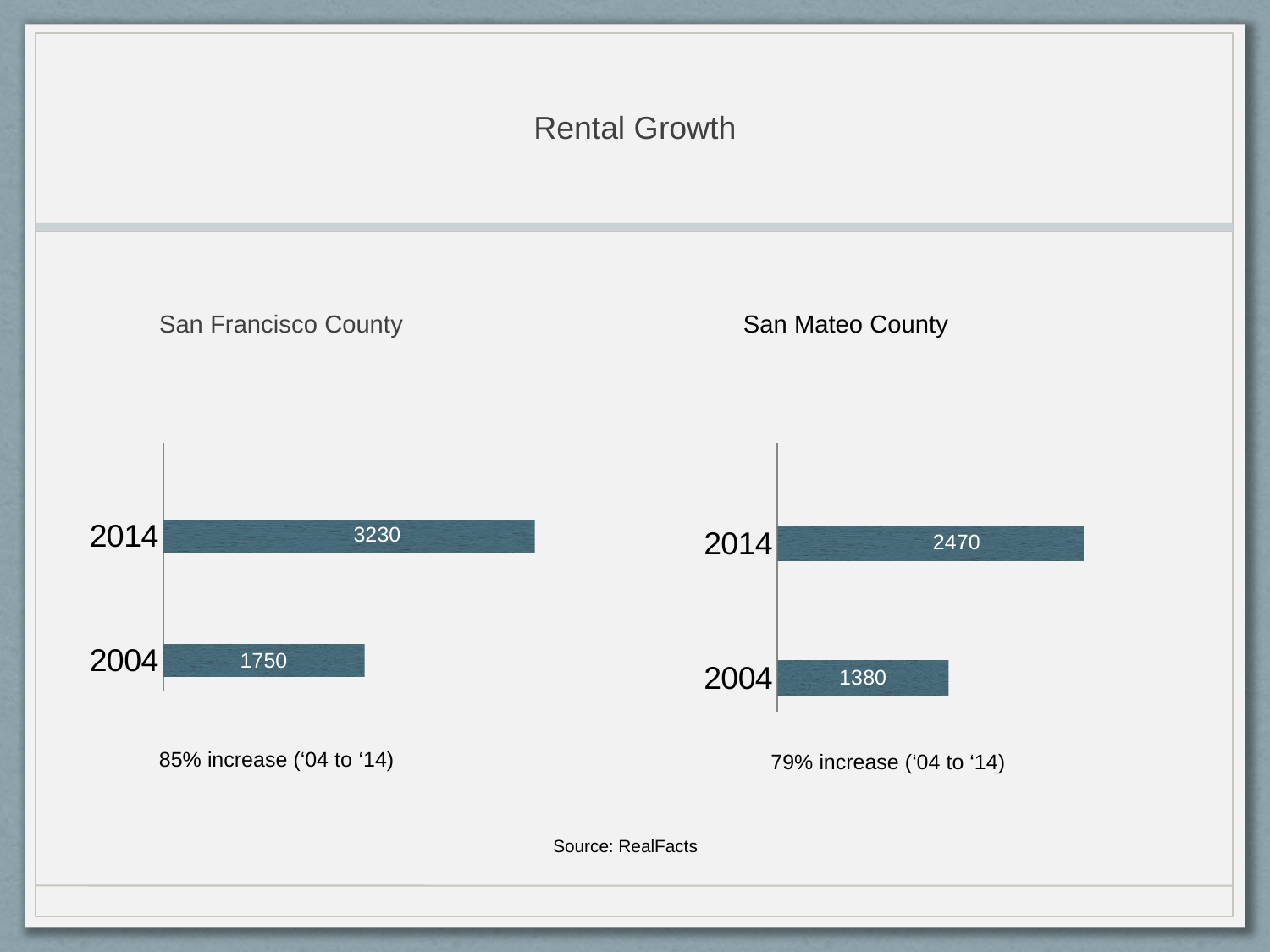

# Rental Growth
San Francisco County

San Mateo County

### Chart

| Category | Column1 | Column2 | Column3 |
|---|---|---|---|
| 2004.0 | 1750.0 | None | None |
|  | None | None | None |
| 2014.0 | 3230.0 | None | None |
|  | None | None | None |

### Chart

| Category | Column1 | Column2 | Column3 |
|---|---|---|---|
| 2004.0 | 1380.0 | None | None |
|  | None | None | None |
| 2014.0 | 2470.0 | None | None |
|  | None | None | None |
85% increase (‘04 to ‘14)
79% increase (‘04 to ‘14)
Source: RealFacts